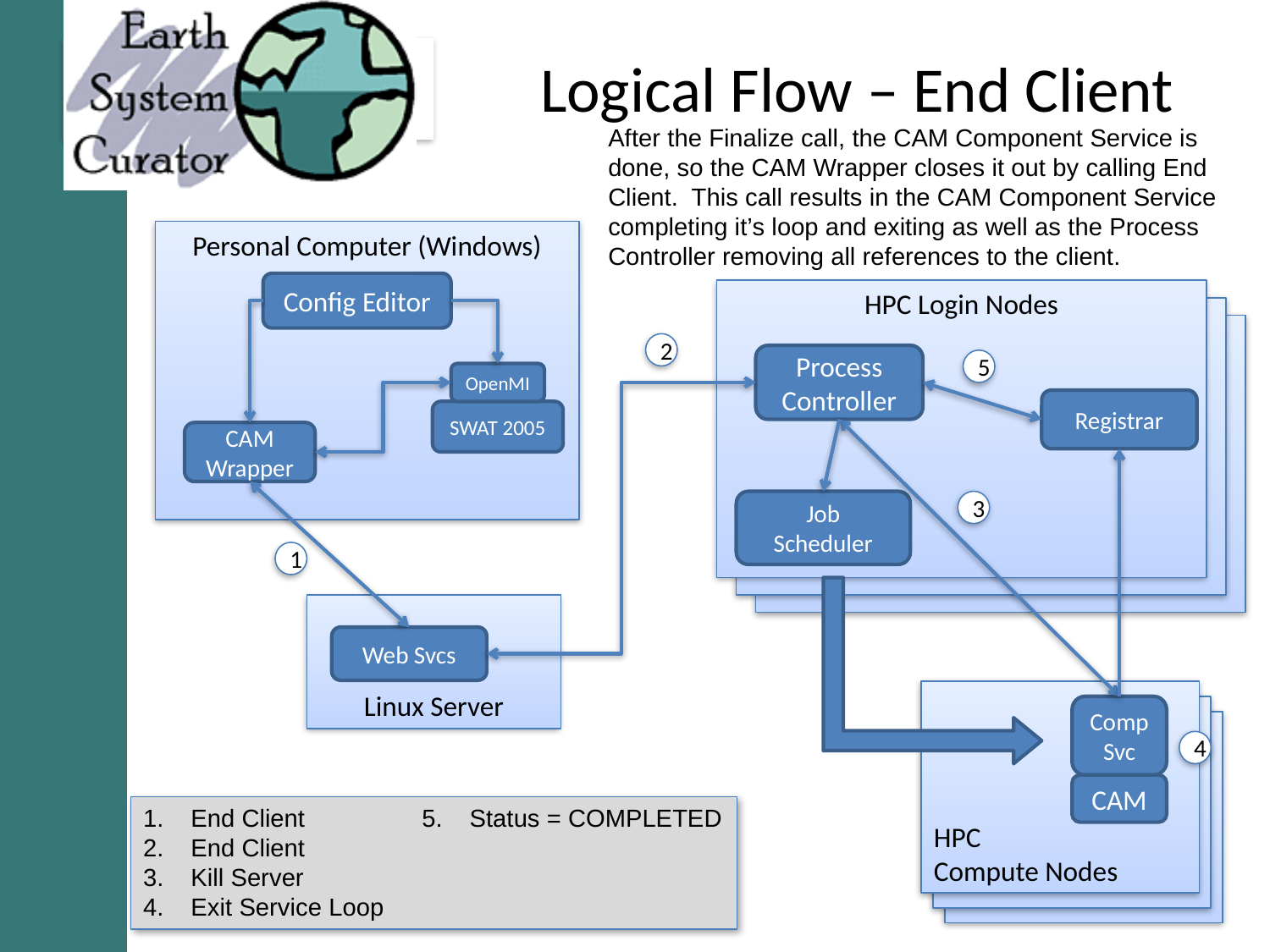

# Logical Flow – End Client
After the Finalize call, the CAM Component Service is done, so the CAM Wrapper closes it out by calling End Client.  This call results in the CAM Component Service completing it’s loop and exiting as well as the Process Controller removing all references to the client.
Personal Computer (Windows)
Config Editor
HPC Login Nodes

2
Process
Controller
5
OpenMI
Registrar
SWAT 2005
CAM Wrapper
Job
Scheduler
3
1

Linux Server
Web Svcs
HPC
Compute Nodes

Comp
Svc
CAM
4

End Client
End Client
Kill Server
Exit Service Loop

Status = COMPLETED